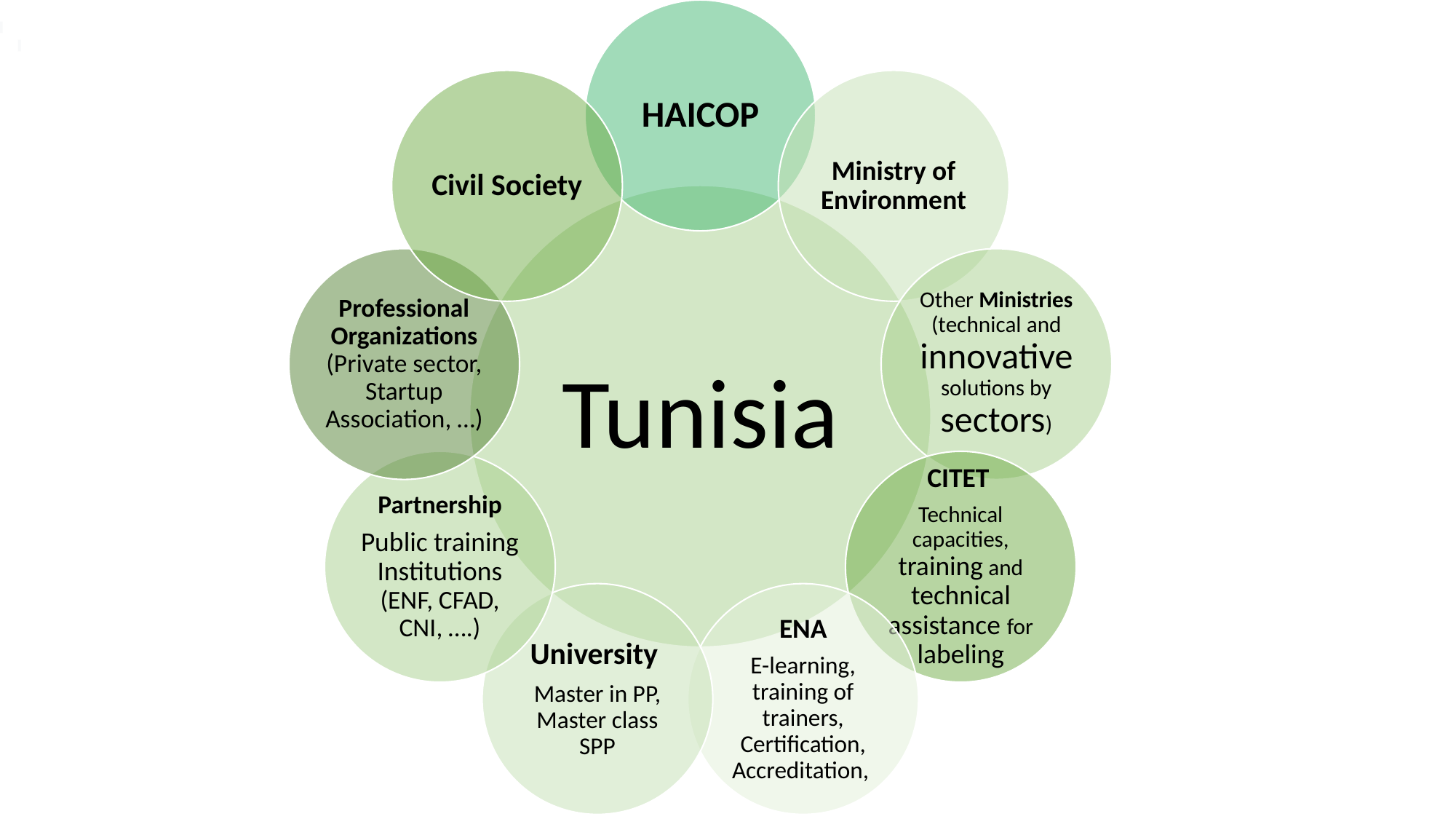

Tunisia
HAICOP
Ministry of Environment
Other Ministries (technical and innovative solutions by sectors)
CITET
Technical capacities, training and technical assistance for labeling
ENA
E-learning, training of trainers, Certification, Accreditation,
University
Master in PP, Master class SPP
Partnership
Public training Institutions (ENF, CFAD, CNI, ….)
Professional Organizations (Private sector, Startup Association, …)
Civil Society